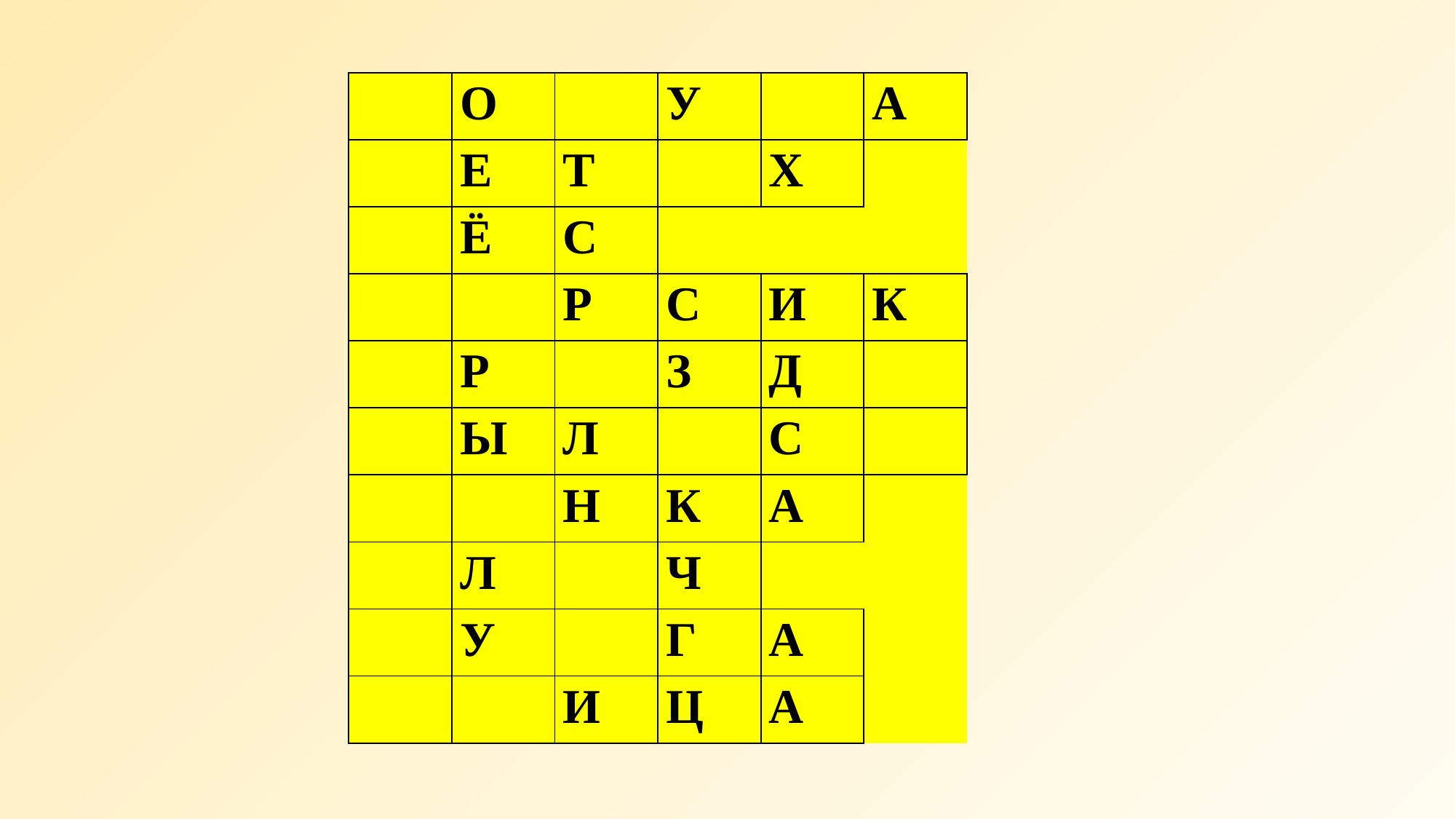

|  | О |  | У |  | А |
| --- | --- | --- | --- | --- | --- |
|  | Е | Т |  | Х |  |
|  | Ё | С |  |  |  |
|  |  | Р | С | И | К |
|  | Р |  | З | Д |  |
|  | Ы | Л |  | С |  |
|  |  | Н | К | А |  |
|  | Л |  | Ч |  |  |
|  | У |  | Г | А |  |
|  |  | И | Ц | А |  |